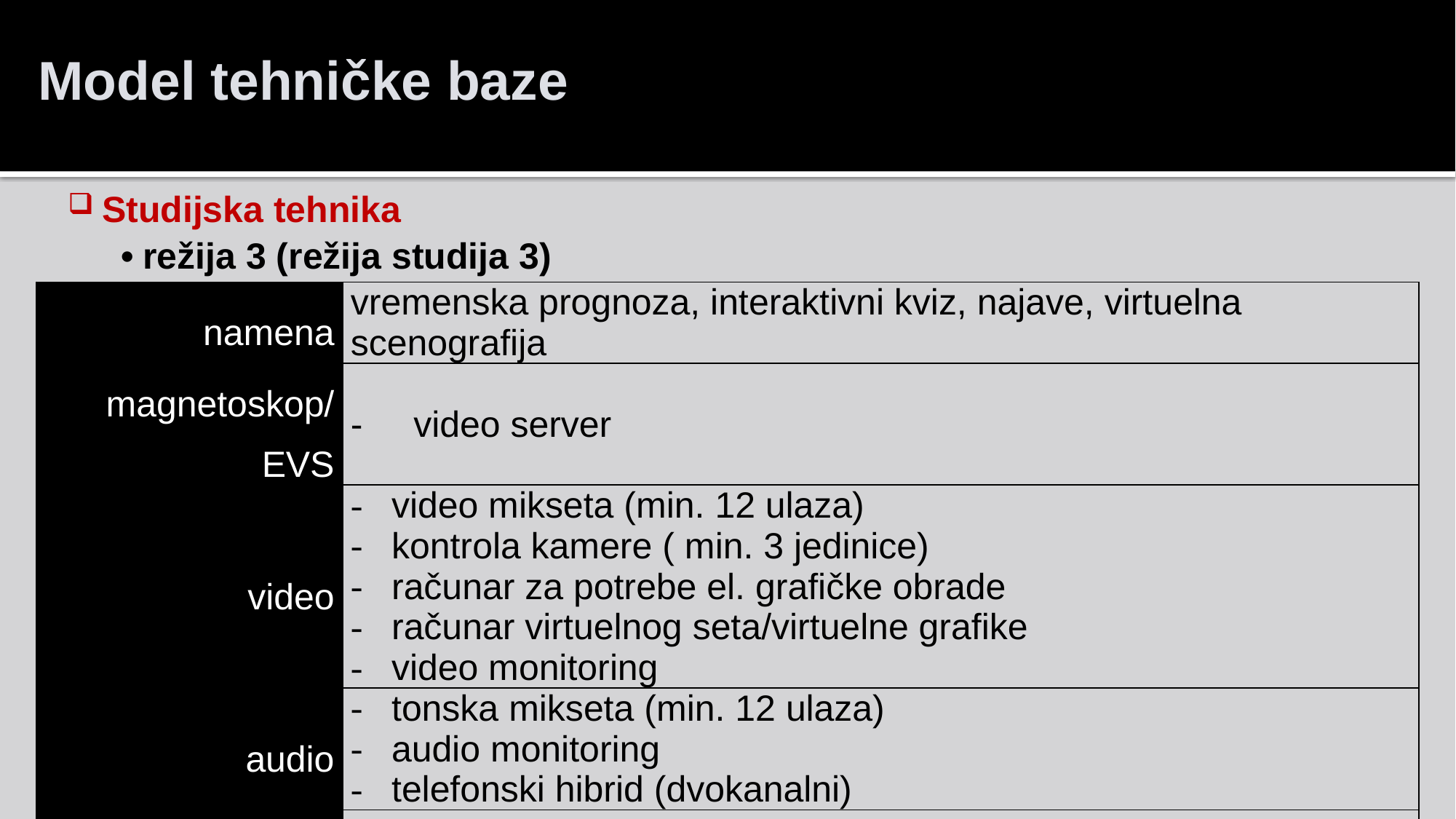

Model tehničke baze

Studijska tehnika

•	režija 3 (režija studija 3)

| namena | vremenska prognoza, interaktivni kviz, najave, virtuelna scenografija |
| --- | --- |
| magnetoskop/ EVS | - video server |
| video | video mikseta (min. 12 ulaza) kontrola kamere ( min. 3 jedinice) računar za potrebe el. grafičke obrade računar virtuelnog seta/virtuelne grafike video monitoring |
| audio | tonska mikseta (min. 12 ulaza) audio monitoring telefonski hibrid (dvokanalni) |
| svetlo | svetlosni miks pult |